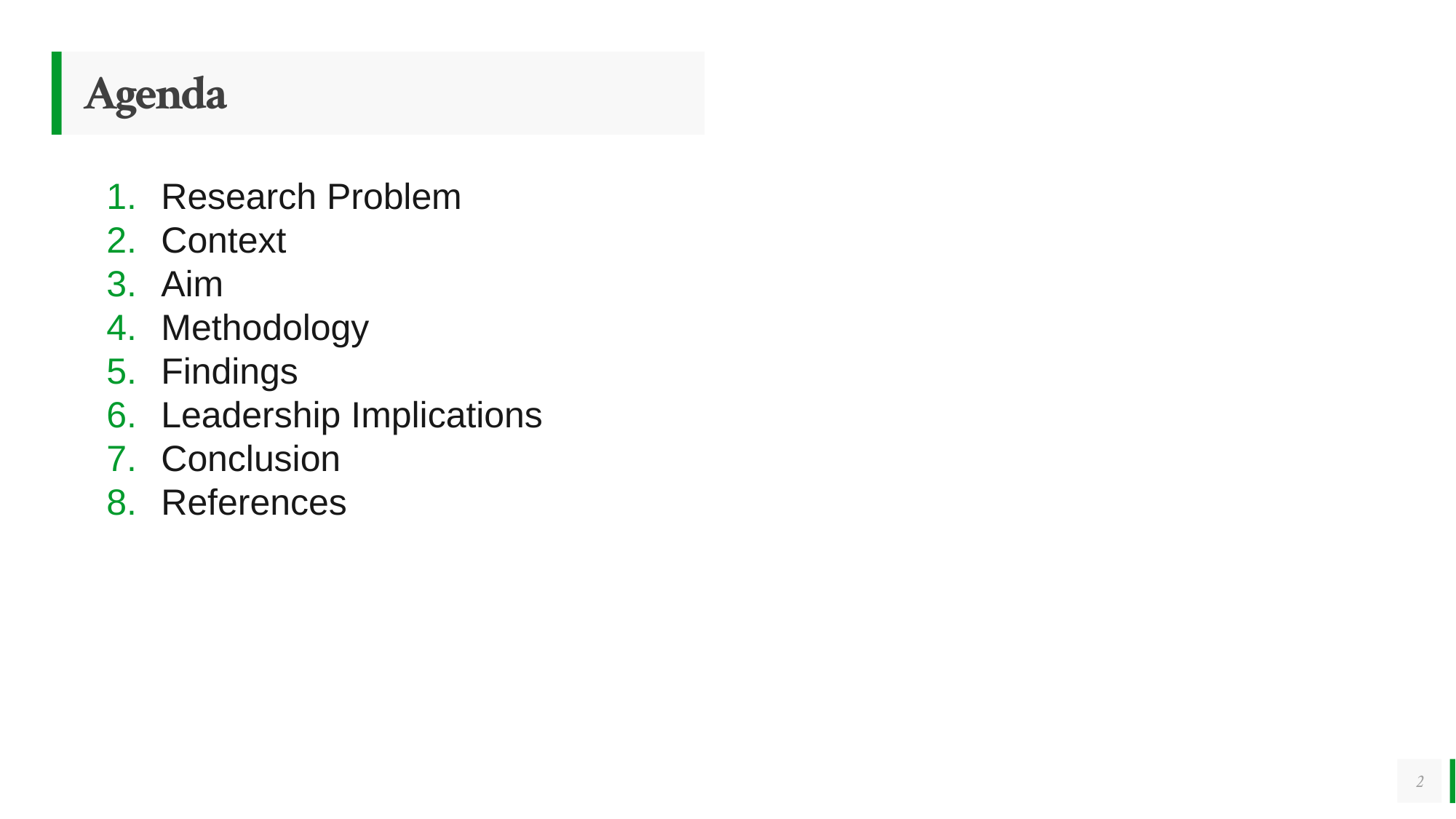

# Agenda
Research Problem
Context
Aim
Methodology
Findings
Leadership Implications
Conclusion
References

2